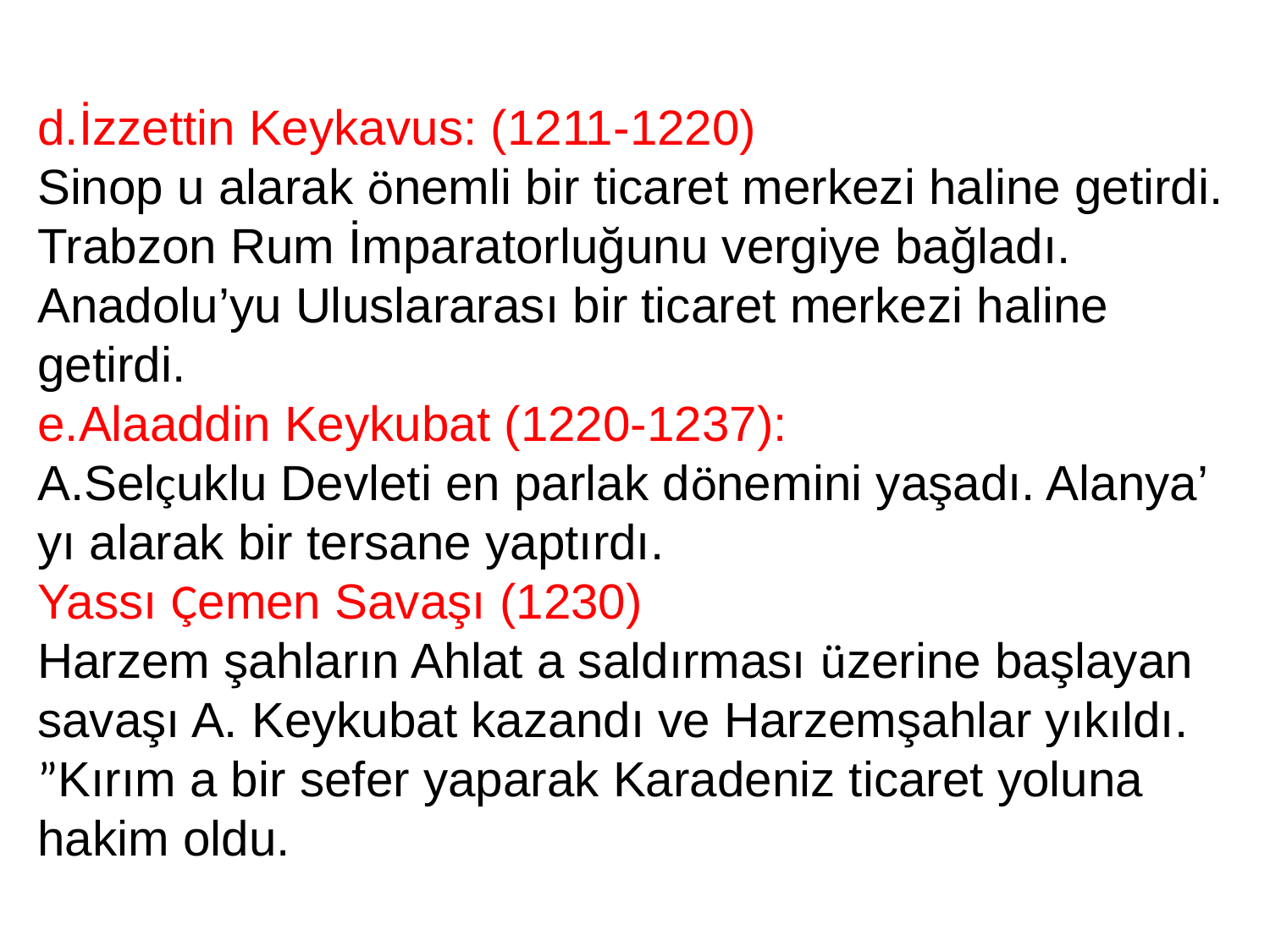

d.İzzettin Keykavus: (1211-1220)
Sinop u alarak önemli bir ticaret merkezi haline getirdi. Trabzon Rum İmparatorluğunu vergiye bağladı. Anadolu’yu Uluslararası bir ticaret merkezi haline getirdi.
e.Alaaddin Keykubat (1220-1237):
A.Selçuklu Devleti en parlak dönemini yaşadı. Alanya’ yı alarak bir tersane yaptırdı.
Yassı Çemen Savaşı (1230)
Harzem şahların Ahlat a saldırması üzerine başlayan savaşı A. Keykubat kazandı ve Harzemşahlar yıkıldı.
”Kırım a bir sefer yaparak Karadeniz ticaret yoluna hakim oldu.